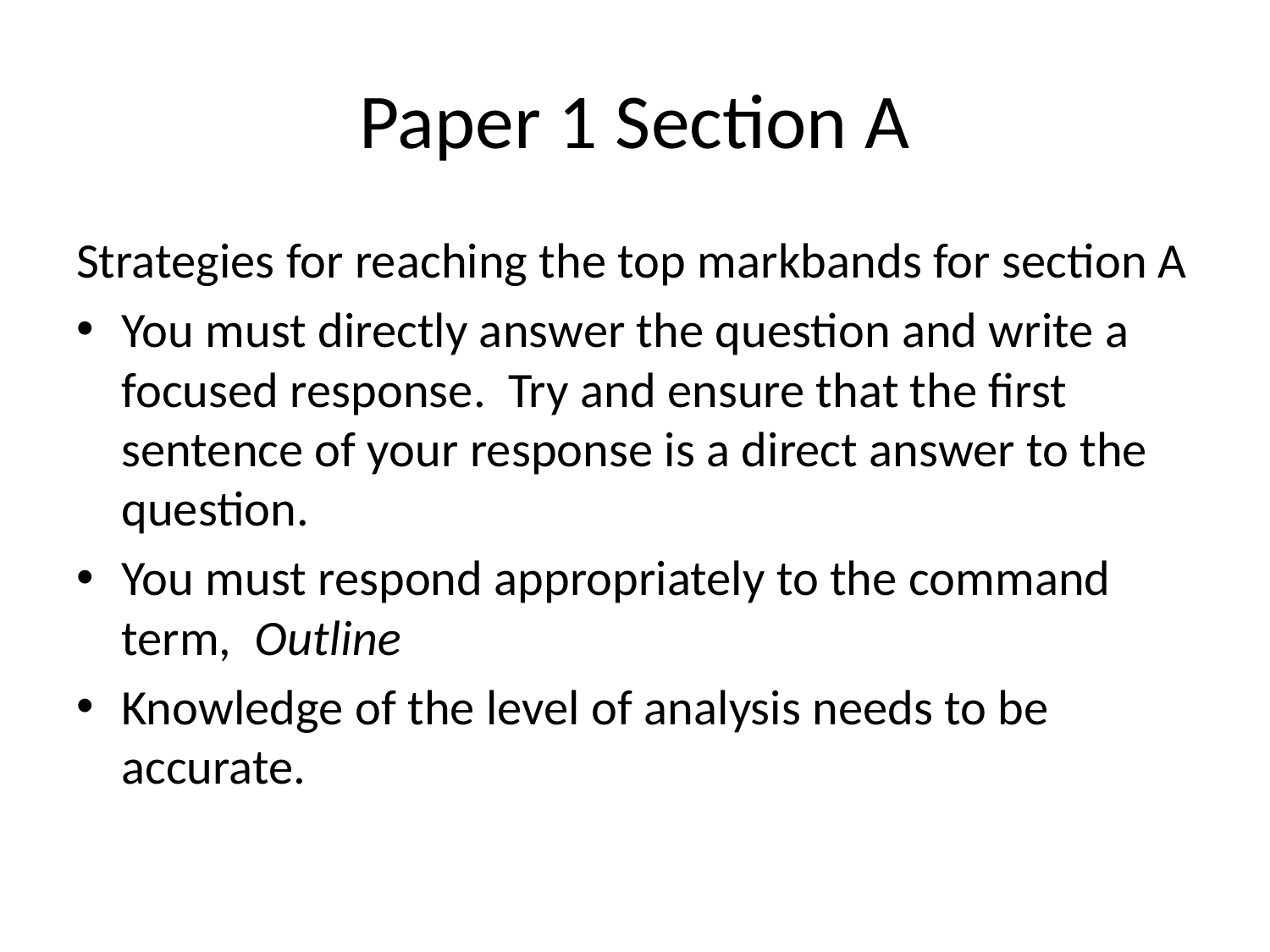

# Paper 1 Section A
Strategies for reaching the top markbands for section A
You must directly answer the question and write a focused response.  Try and ensure that the first sentence of your response is a direct answer to the question.
You must respond appropriately to the command term,  Outline
Knowledge of the level of analysis needs to be accurate.